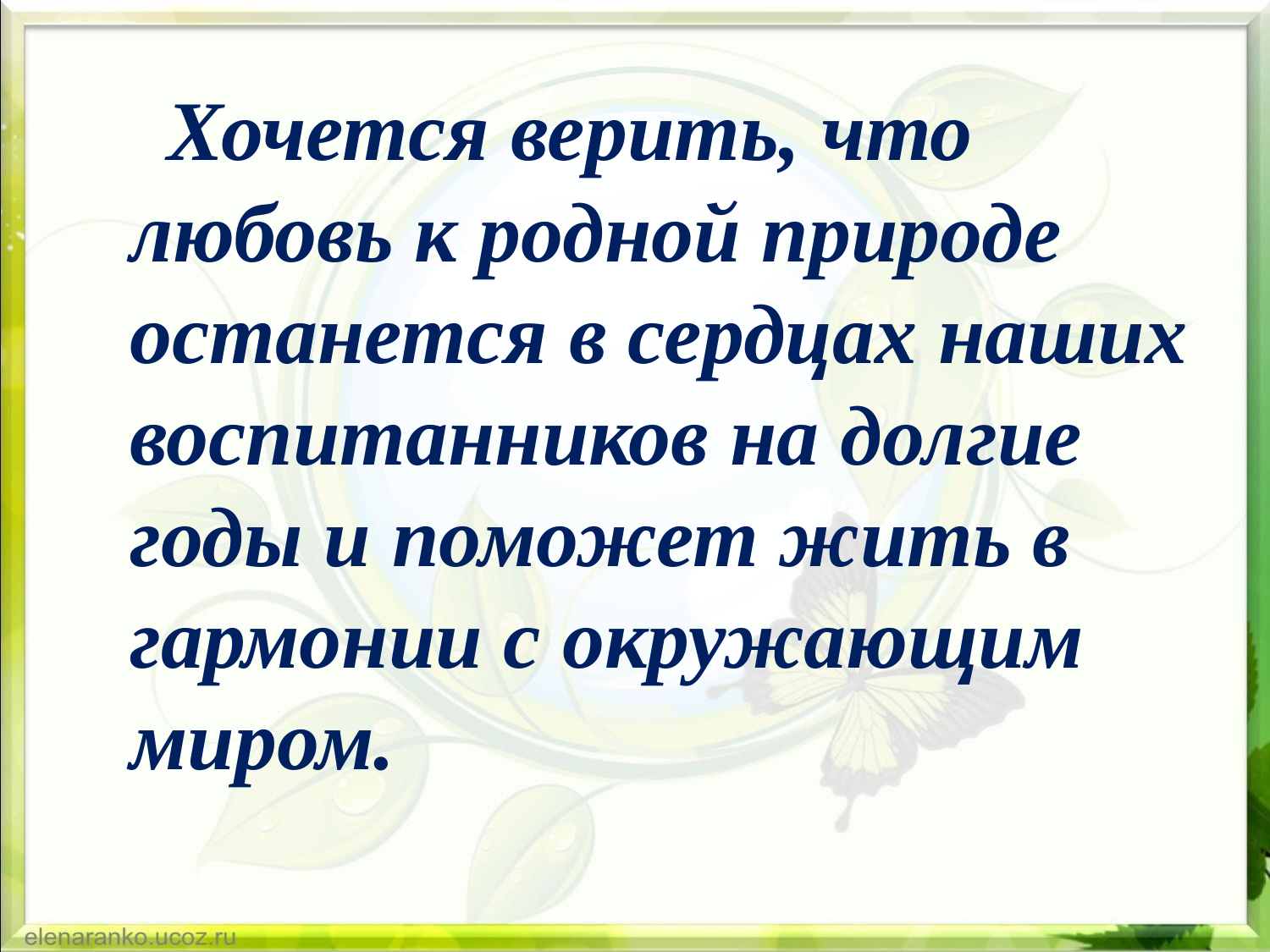

Хочется верить, что любовь к родной природе останется в сердцах наших воспитанников на долгие годы и поможет жить в гармонии с окружающим миром.